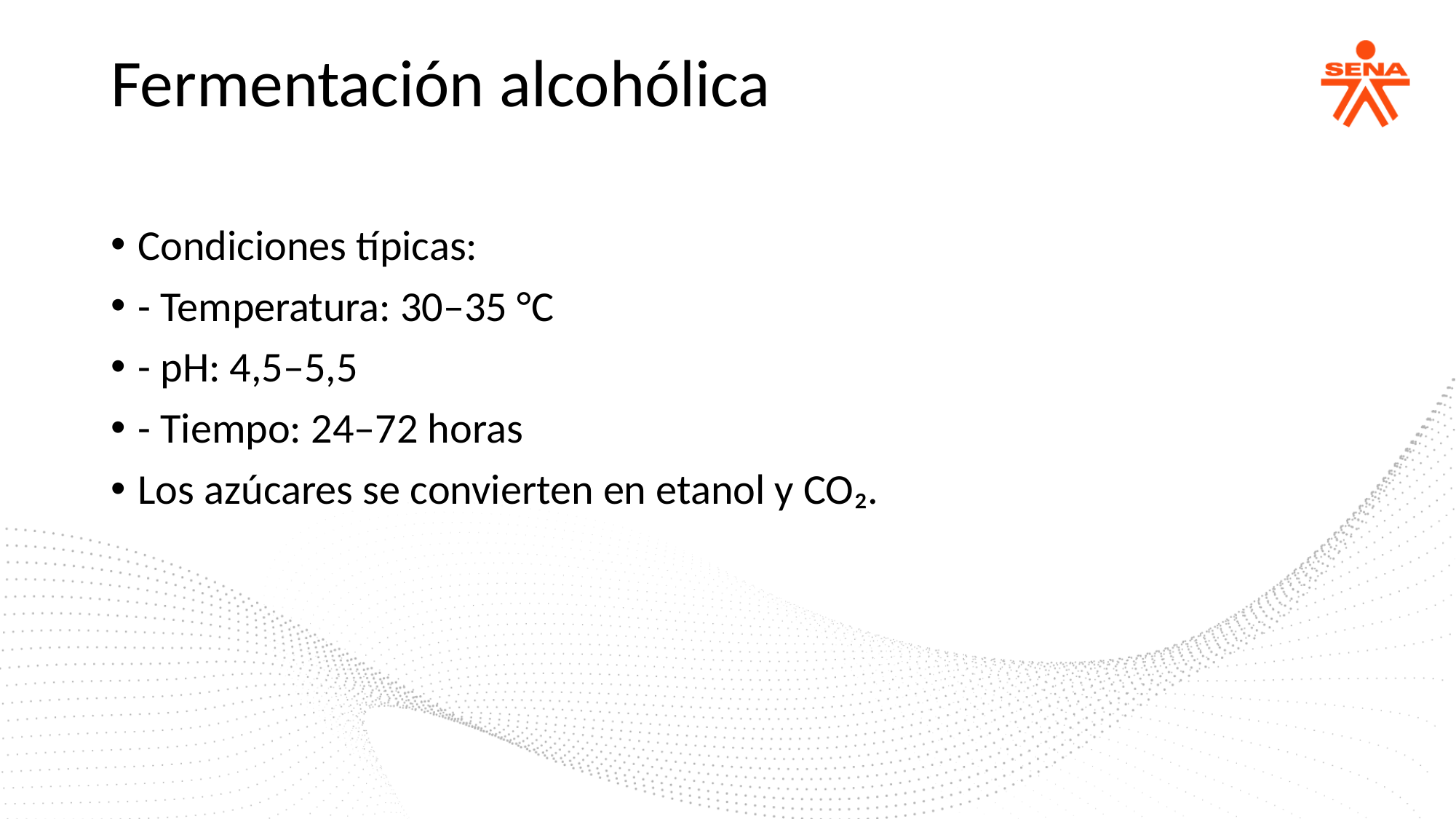

Fermentación alcohólica
Condiciones típicas:
- Temperatura: 30–35 °C
- pH: 4,5–5,5
- Tiempo: 24–72 horas
Los azúcares se convierten en etanol y CO₂.